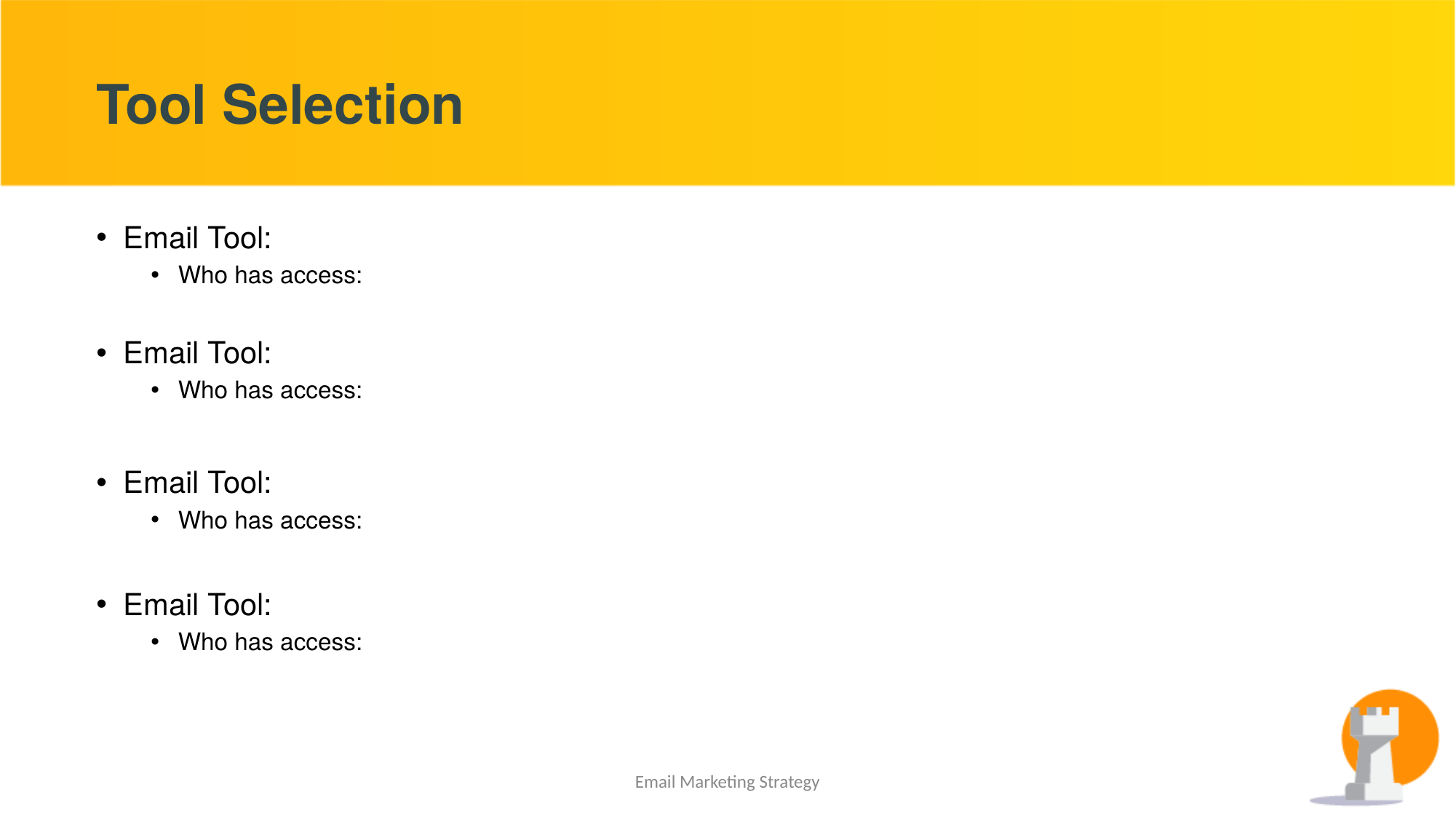

# Tool Selection
Email Tool:
Who has access:

Email Tool:
Who has access:

Email Tool:
Who has access:

Email Tool:
Who has access:

Email Marketing Strategy